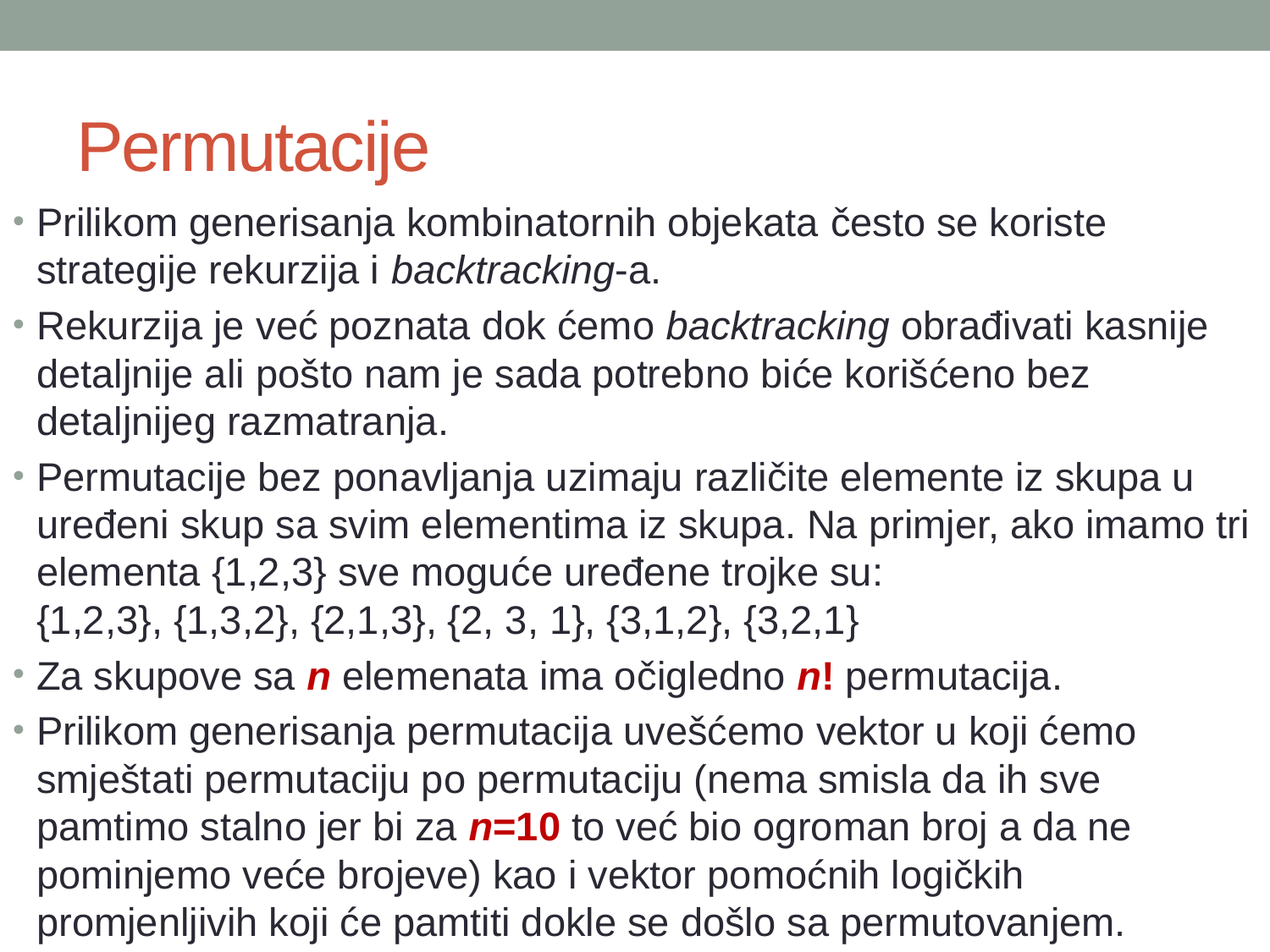

# Permutacije
Prilikom generisanja kombinatornih objekata često se koriste strategije rekurzija i backtracking-a.
Rekurzija je već poznata dok ćemo backtracking obrađivati kasnije detaljnije ali pošto nam je sada potrebno biće korišćeno bez detaljnijeg razmatranja.
Permutacije bez ponavljanja uzimaju različite elemente iz skupa u uređeni skup sa svim elementima iz skupa. Na primjer, ako imamo tri elementa {1,2,3} sve moguće uređene trojke su:
{1,2,3}, {1,3,2}, {2,1,3}, {2, 3, 1}, {3,1,2}, {3,2,1}
Za skupove sa n elemenata ima očigledno n! permutacija.
Prilikom generisanja permutacija uvešćemo vektor u koji ćemo smještati permutaciju po permutaciju (nema smisla da ih sve pamtimo stalno jer bi za n=10 to već bio ogroman broj a da ne pominjemo veće brojeve) kao i vektor pomoćnih logičkih promjenljivih koji će pamtiti dokle se došlo sa permutovanjem.